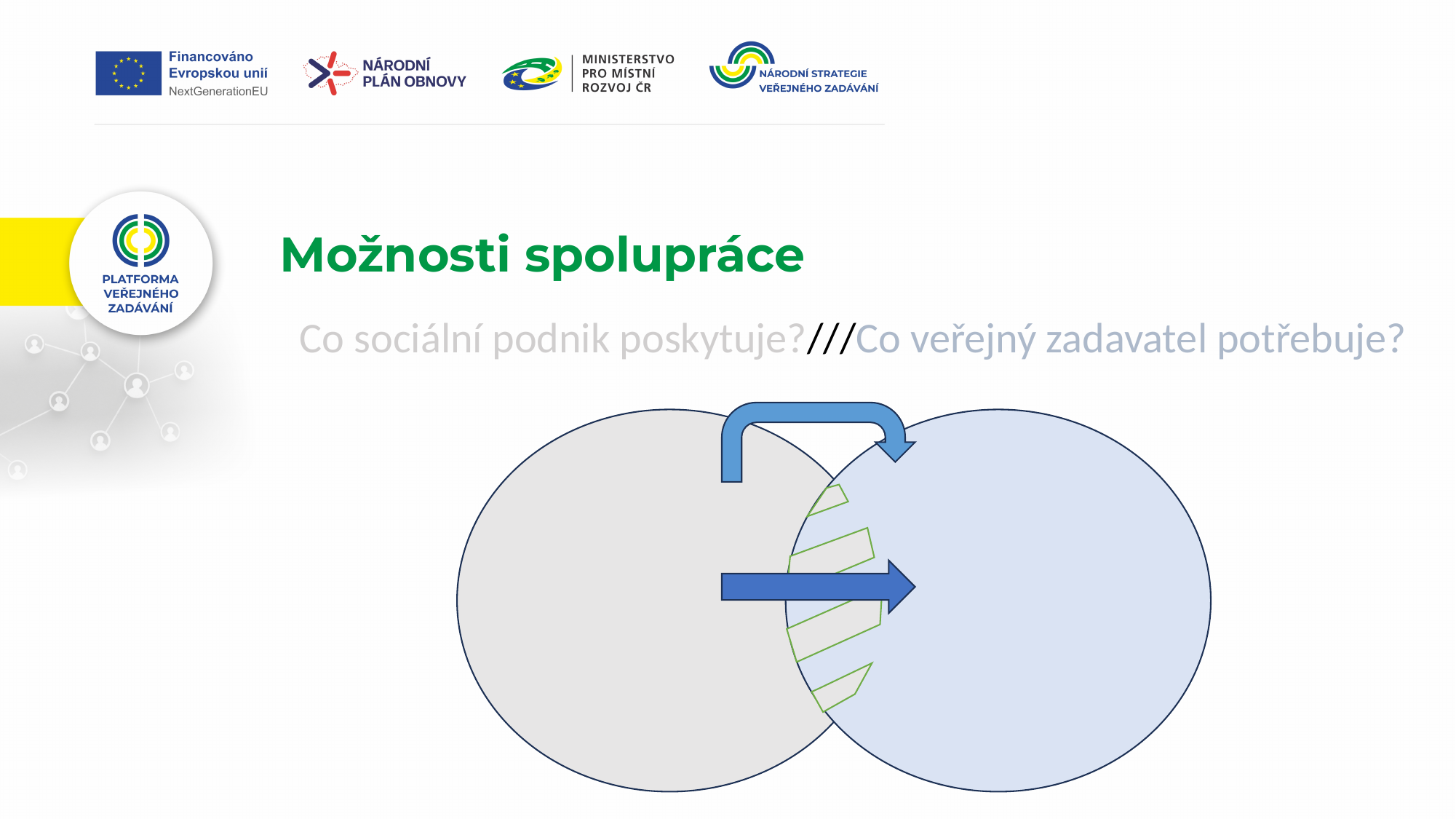

# Možnosti spolupráce
Co sociální podnik poskytuje?///Co veřejný zadavatel potřebuje?